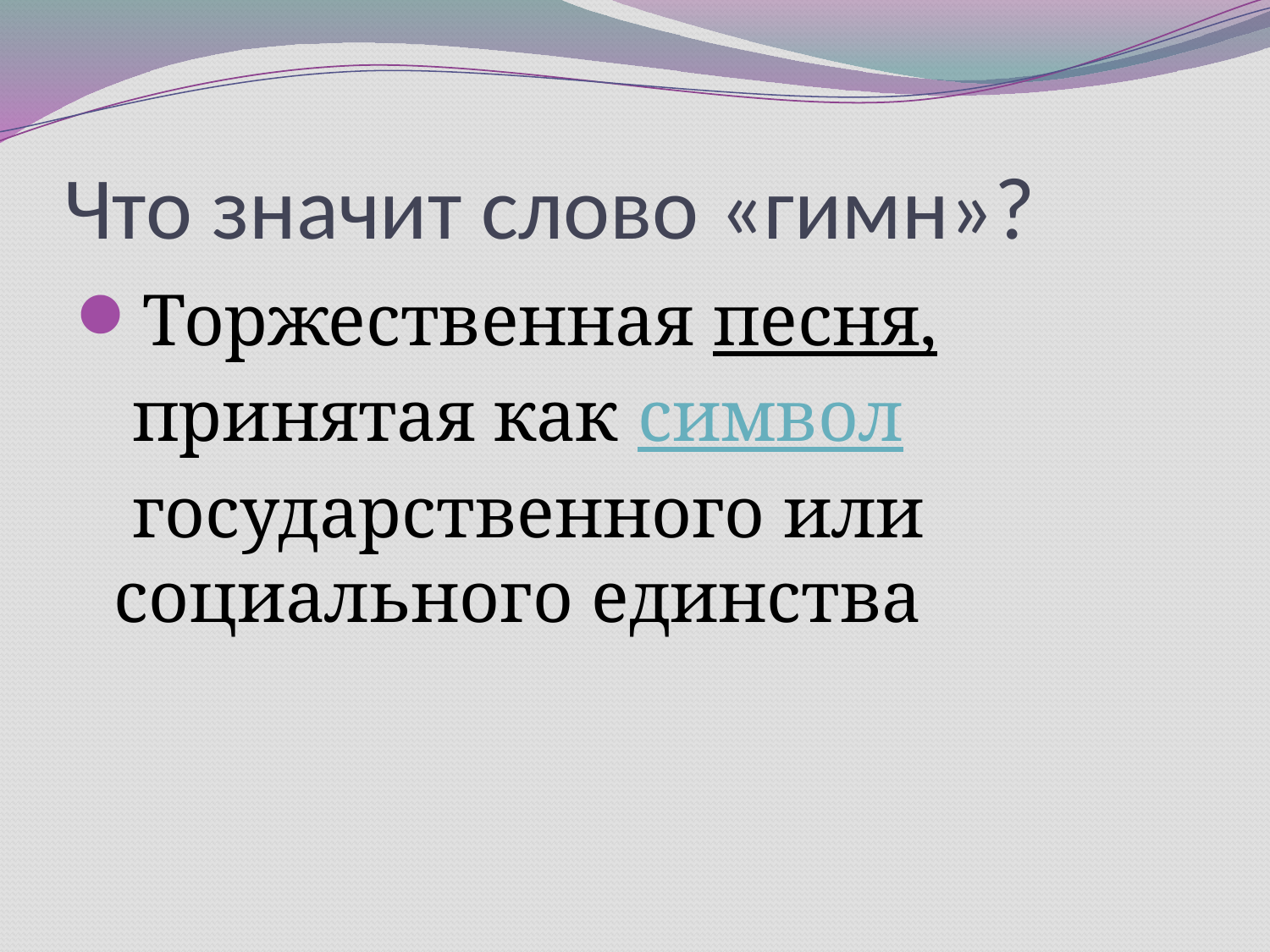

# Что значит слово «гимн»?
Торжественная песня, принятая как символ государственного или социального единства